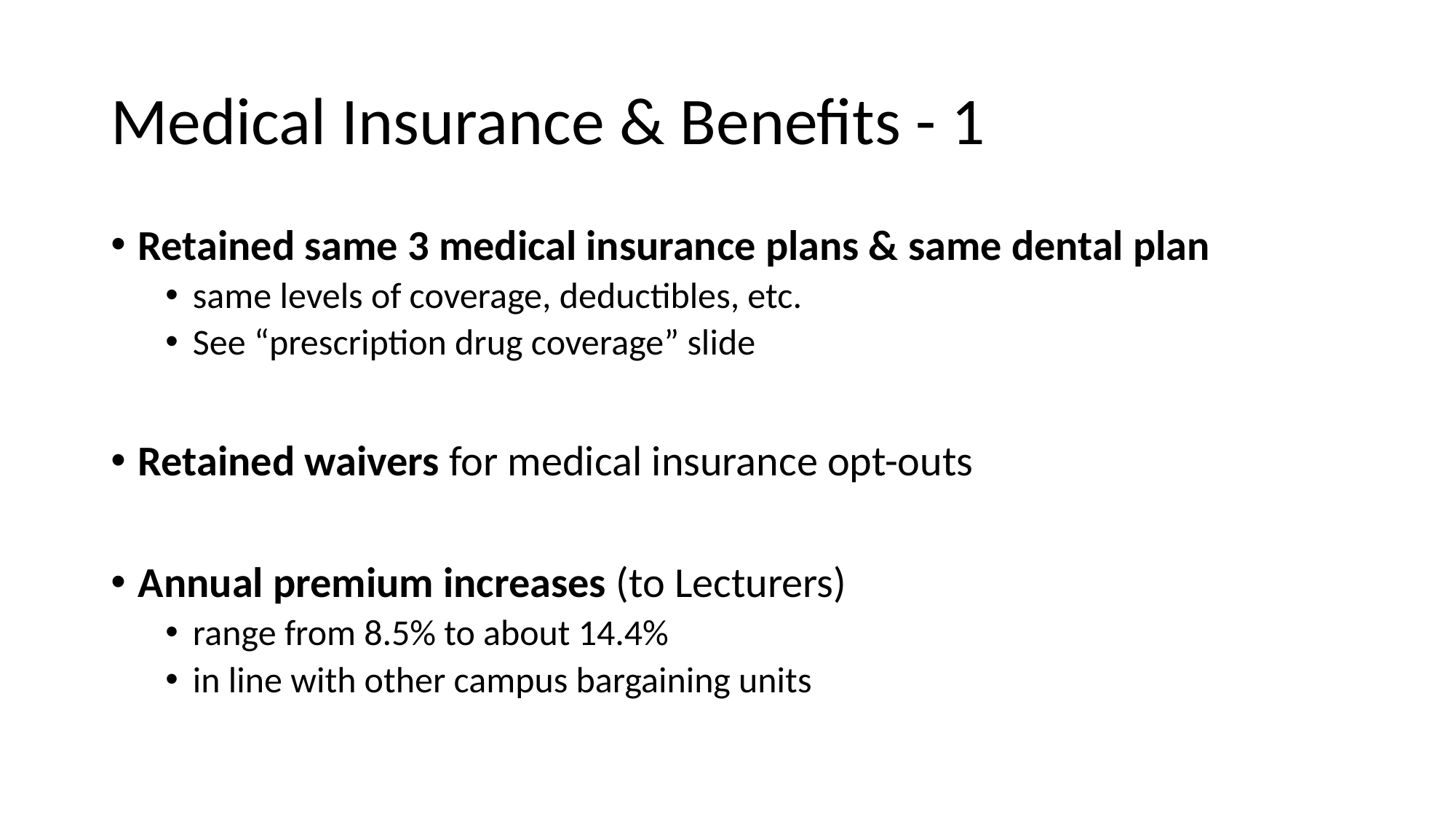

# Medical Insurance & Benefits - 1
Retained same 3 medical insurance plans & same dental plan
same levels of coverage, deductibles, etc.
See “prescription drug coverage” slide

Retained waivers for medical insurance opt-outs

Annual premium increases (to Lecturers)
range from 8.5% to about 14.4%
in line with other campus bargaining units